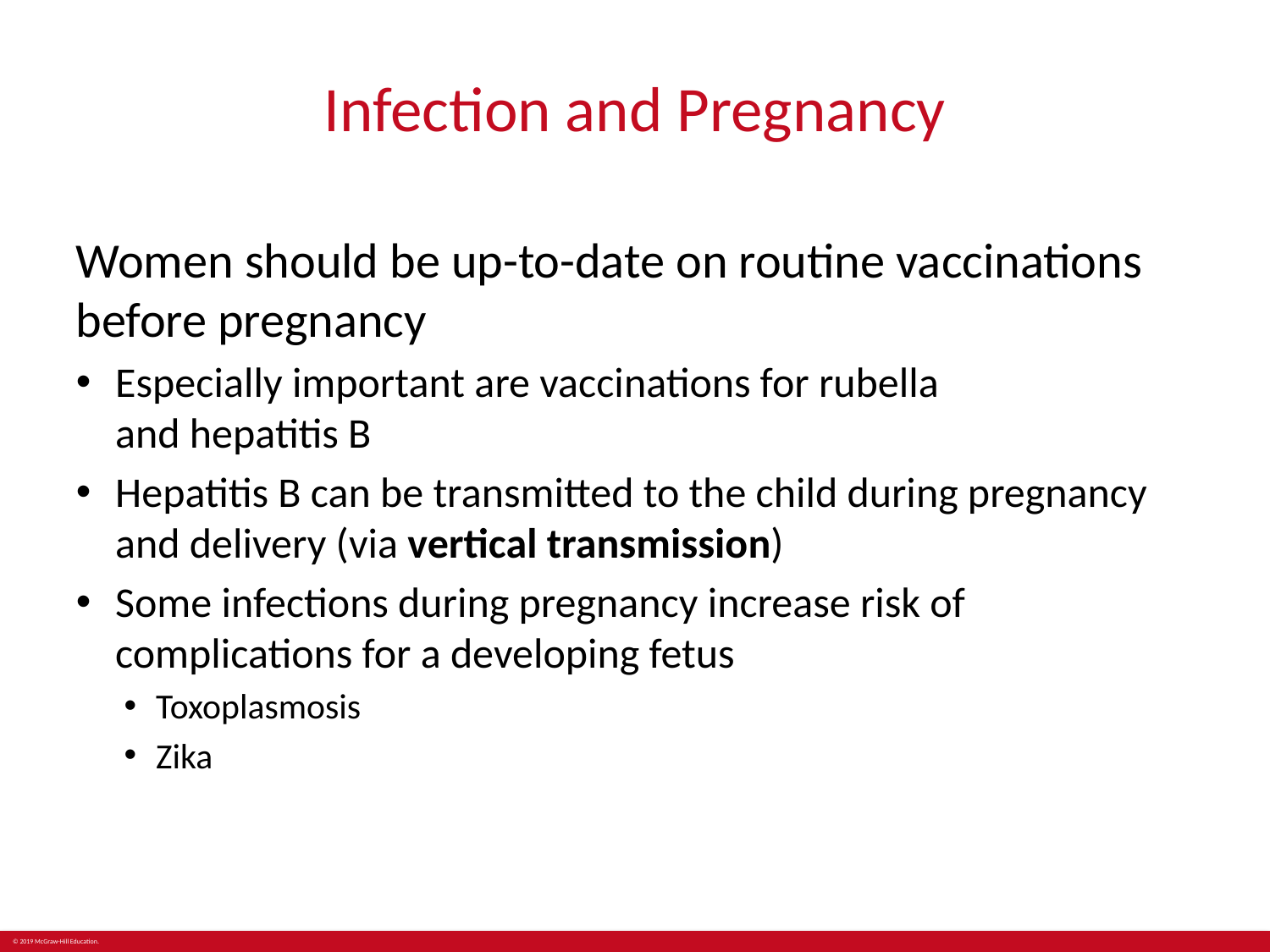

# Infection and Pregnancy
Women should be up-to-date on routine vaccinations before pregnancy
Especially important are vaccinations for rubella
and hepatitis B
Hepatitis B can be transmitted to the child during pregnancy and delivery (via vertical transmission)
Some infections during pregnancy increase risk of complications for a developing fetus
Toxoplasmosis
Zika